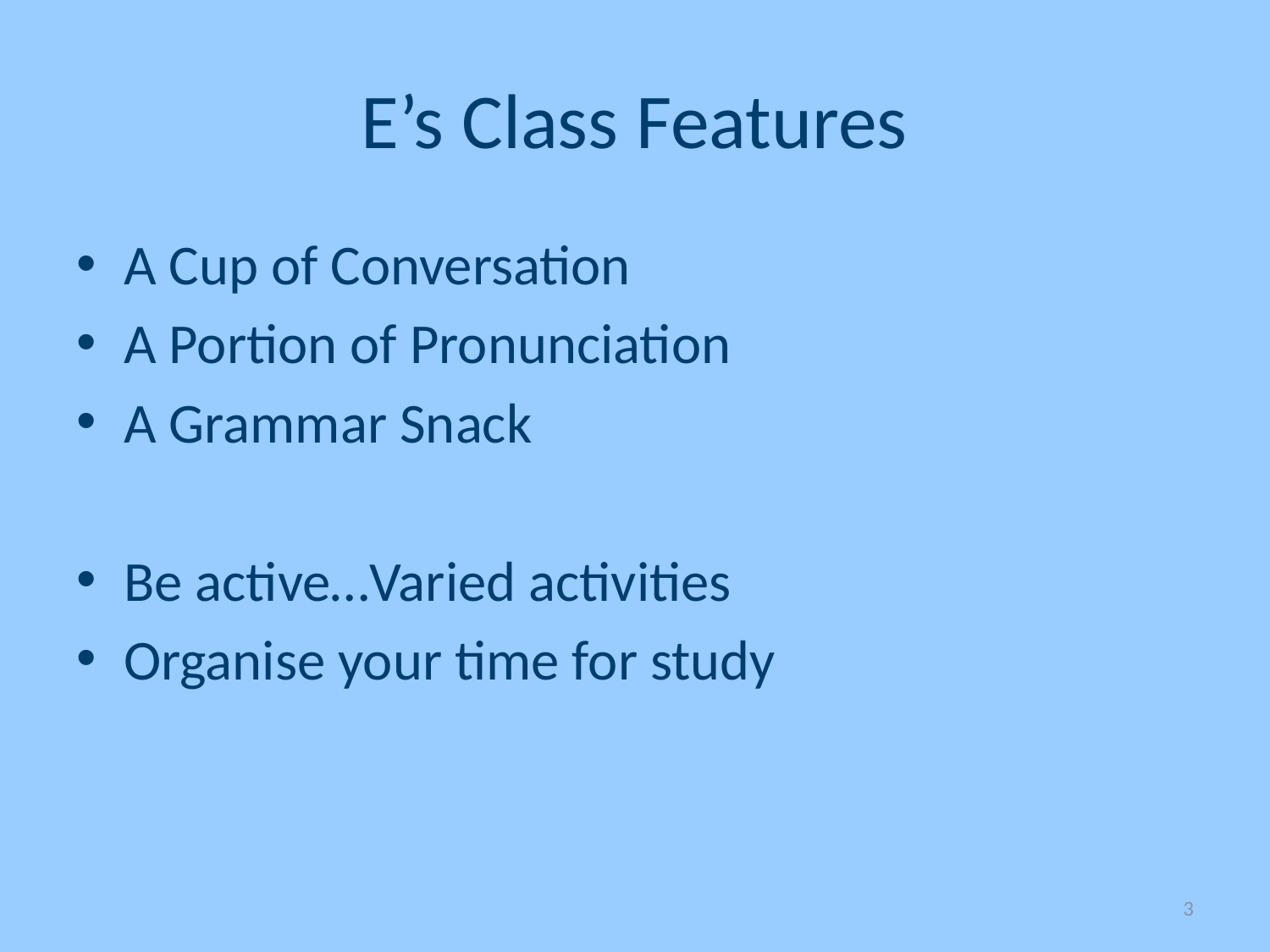

# E’s Class Features
A Cup of Conversation
A Portion of Pronunciation
A Grammar Snack

Be active…Varied activities
Organise your time for study

3